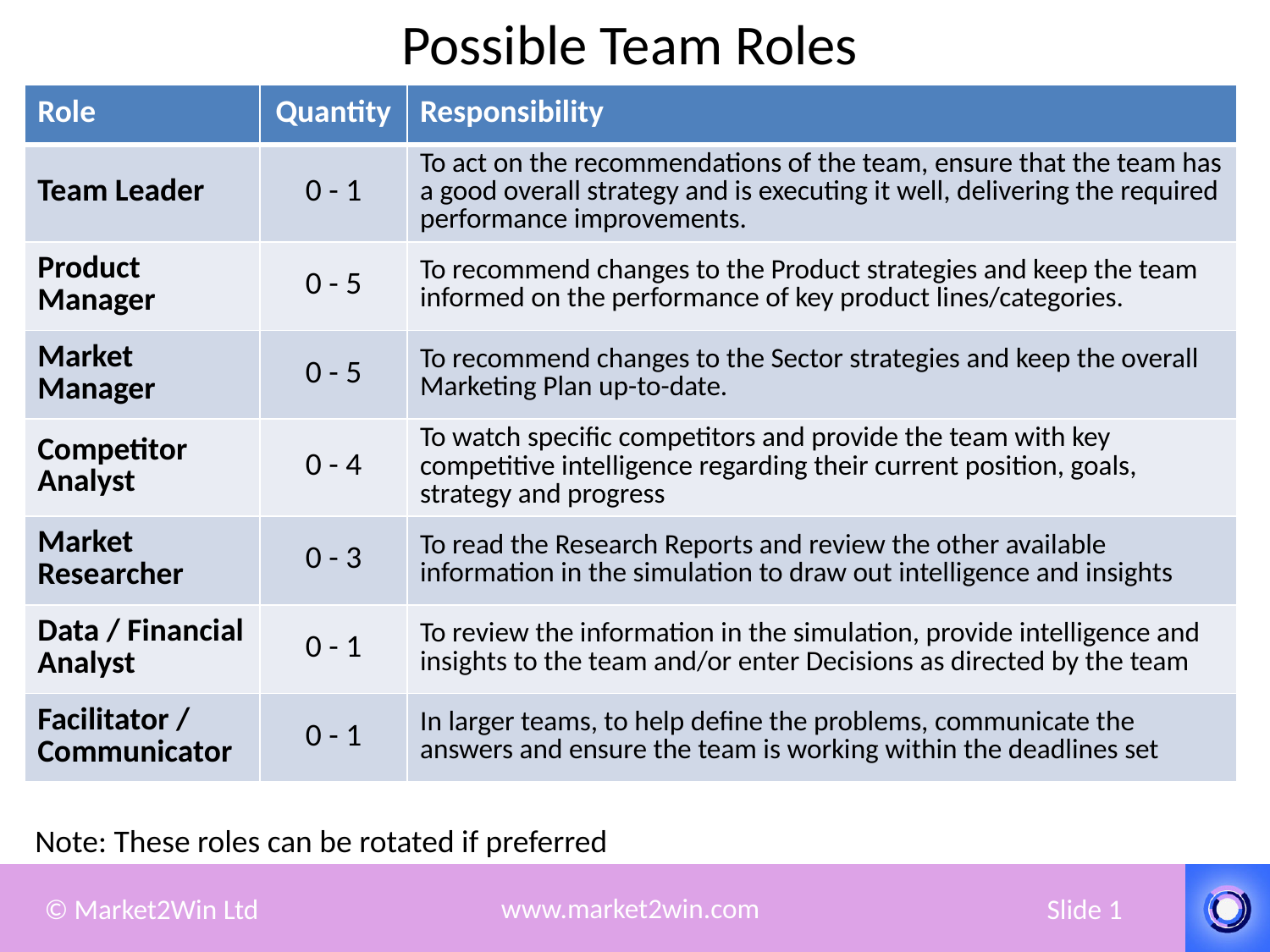

# Possible Team Roles
| Role | Quantity | Responsibility |
| --- | --- | --- |
| Team Leader | 0 - 1 | To act on the recommendations of the team, ensure that the team has a good overall strategy and is executing it well, delivering the required performance improvements. |
| Product Manager | 0 - 5 | To recommend changes to the Product strategies and keep the team informed on the performance of key product lines/categories. |
| Market Manager | 0 - 5 | To recommend changes to the Sector strategies and keep the overall Marketing Plan up-to-date. |
| Competitor Analyst | 0 - 4 | To watch specific competitors and provide the team with key competitive intelligence regarding their current position, goals, strategy and progress |
| Market Researcher | 0 - 3 | To read the Research Reports and review the other available information in the simulation to draw out intelligence and insights |
| Data / Financial Analyst | 0 - 1 | To review the information in the simulation, provide intelligence and insights to the team and/or enter Decisions as directed by the team |
| Facilitator / Communicator | 0 - 1 | In larger teams, to help define the problems, communicate the answers and ensure the team is working within the deadlines set |
Note: These roles can be rotated if preferred
Slide 1
© Market2Win Ltd